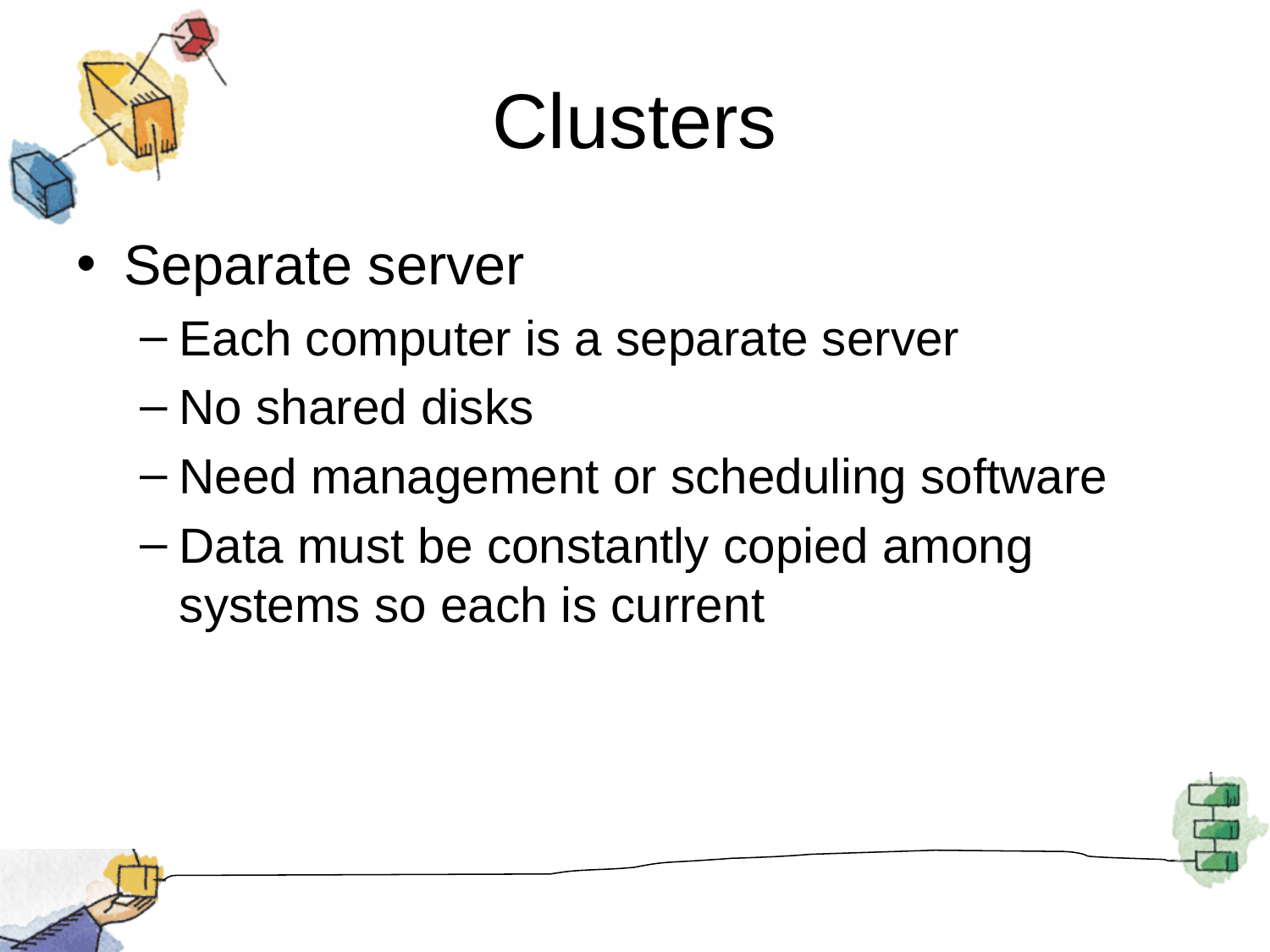

# Clusters
Separate server
Each computer is a separate server
No shared disks
Need management or scheduling software
Data must be constantly copied among systems so each is current